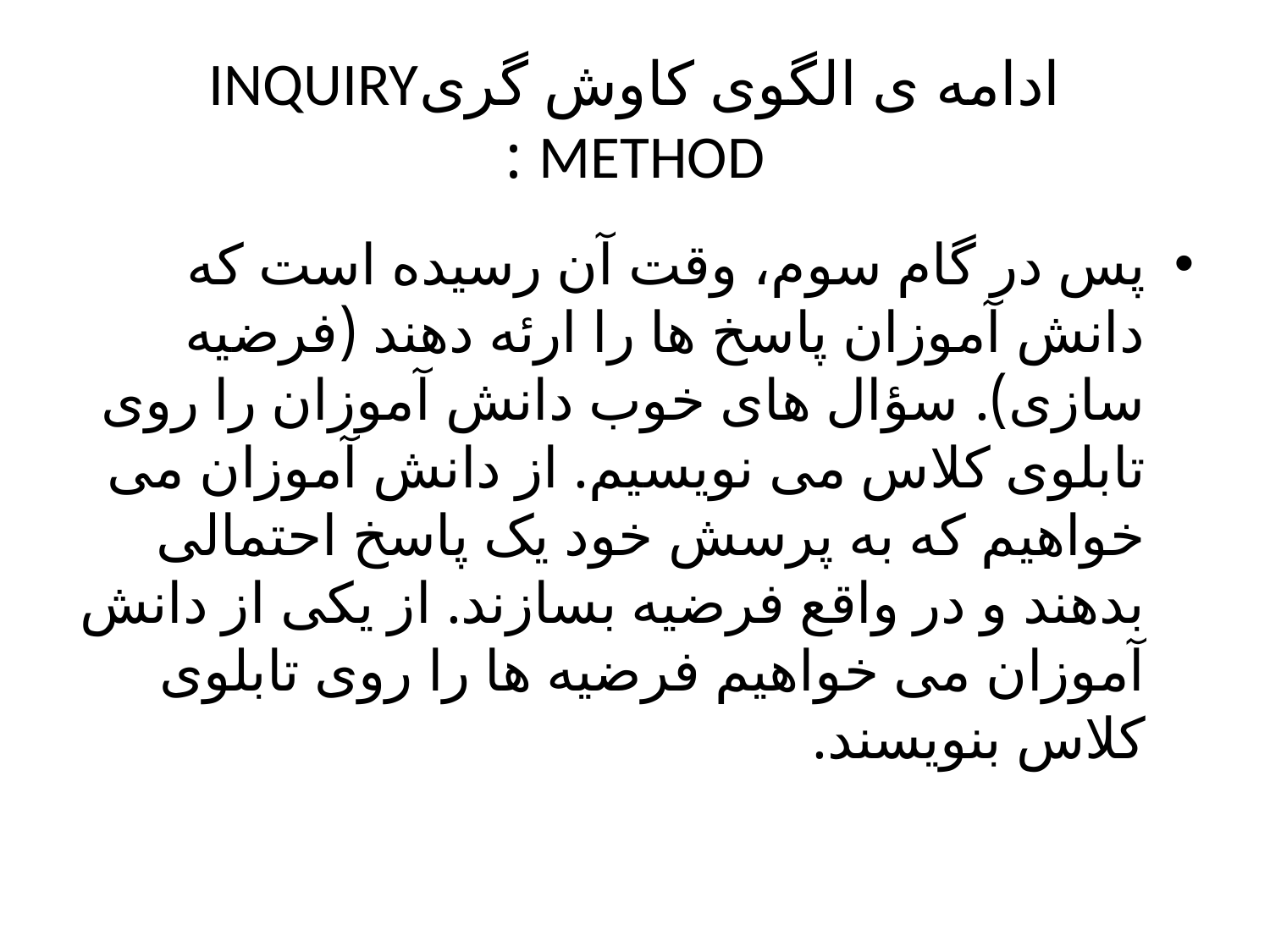

# ادامه ی الگوی کاوش گریINQUIRY METHOD :
پس در گام سوم، وقت آن رسیده است که دانش آموزان پاسخ ها را ارئه دهند (فرضیه سازی). سؤال های خوب دانش آموزان را روی تابلوی کلاس می نویسیم. از دانش آموزان می خواهیم که به پرسش خود یک پاسخ احتمالی بدهند و در واقع فرضیه بسازند. از یکی از دانش آموزان می خواهیم فرضیه ها را روی تابلوی کلاس بنویسند.